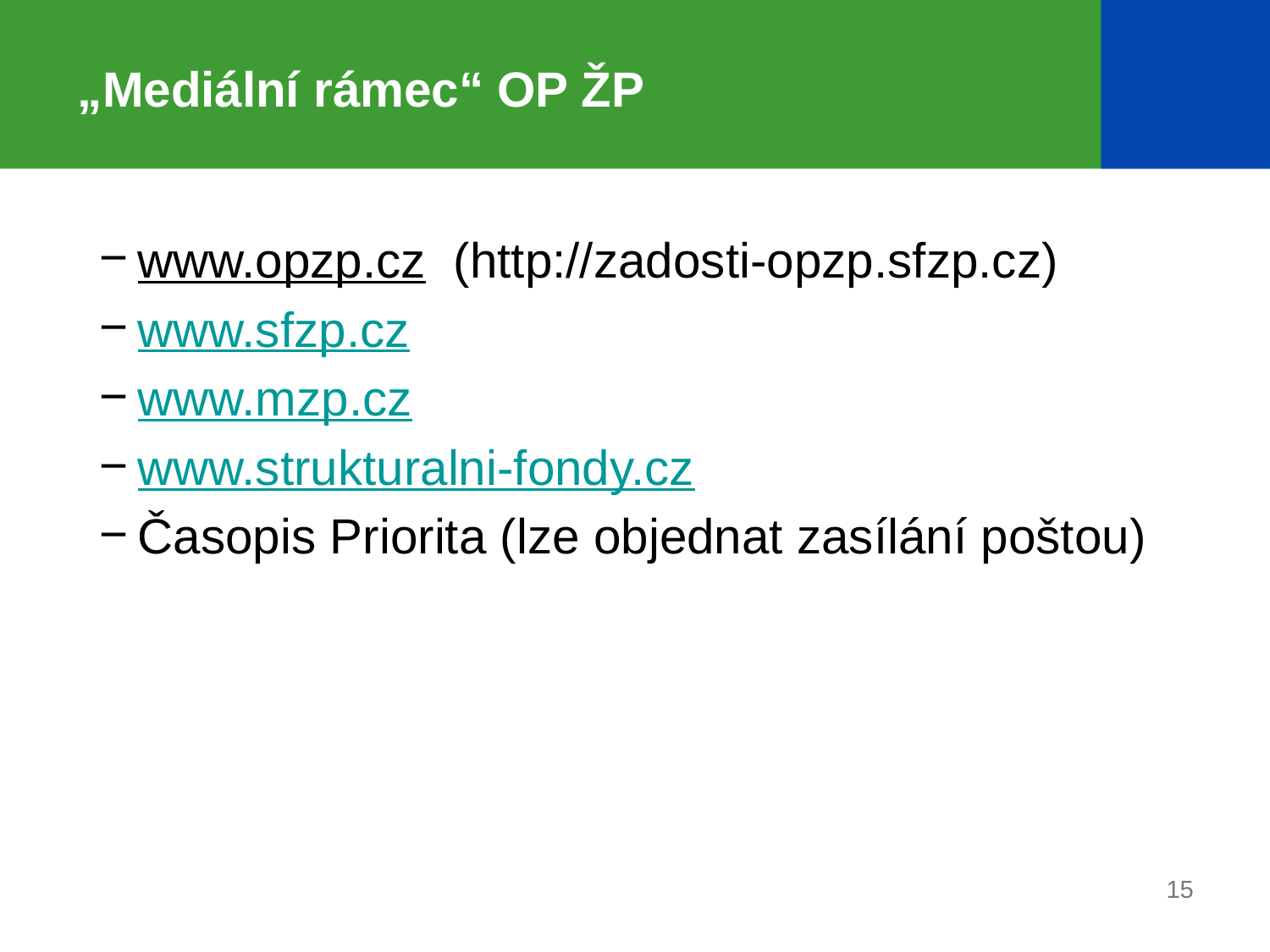

# „Mediální rámec“ OP ŽP
www.opzp.cz  (http://zadosti-opzp.sfzp.cz)
www.sfzp.cz
www.mzp.cz
www.strukturalni-fondy.cz
Časopis Priorita (lze objednat zasílání poštou)

15